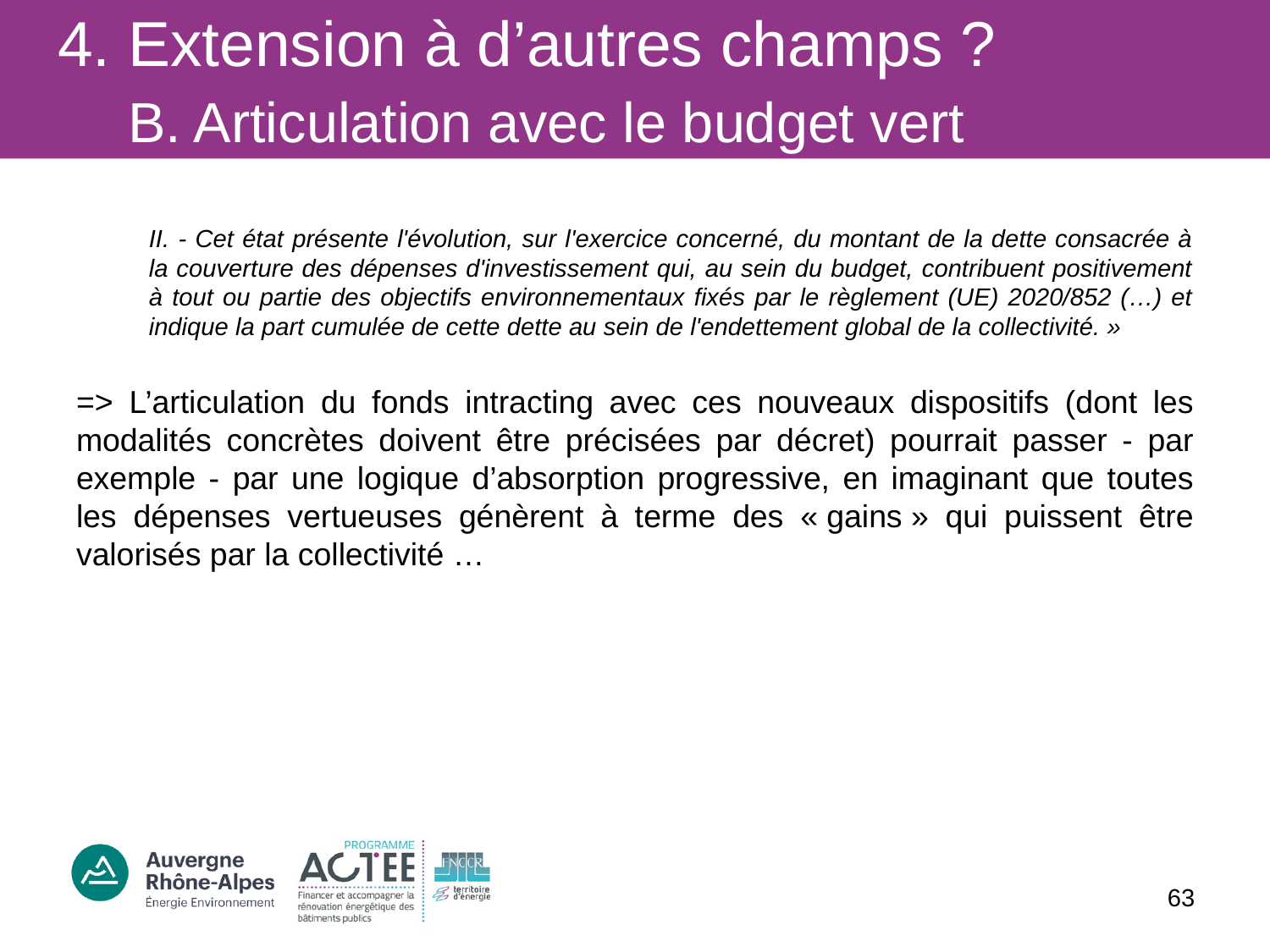

# 4. Extension à d’autres champs ? B. Articulation avec le budget vert
II. - Cet état présente l'évolution, sur l'exercice concerné, du montant de la dette consacrée à la couverture des dépenses d'investissement qui, au sein du budget, contribuent positivement à tout ou partie des objectifs environnementaux fixés par le règlement (UE) 2020/852 (…) et indique la part cumulée de cette dette au sein de l'endettement global de la collectivité. »

=> L’articulation du fonds intracting avec ces nouveaux dispositifs (dont les modalités concrètes doivent être précisées par décret) pourrait passer - par exemple - par une logique d’absorption progressive, en imaginant que toutes les dépenses vertueuses génèrent à terme des « gains » qui puissent être valorisés par la collectivité …